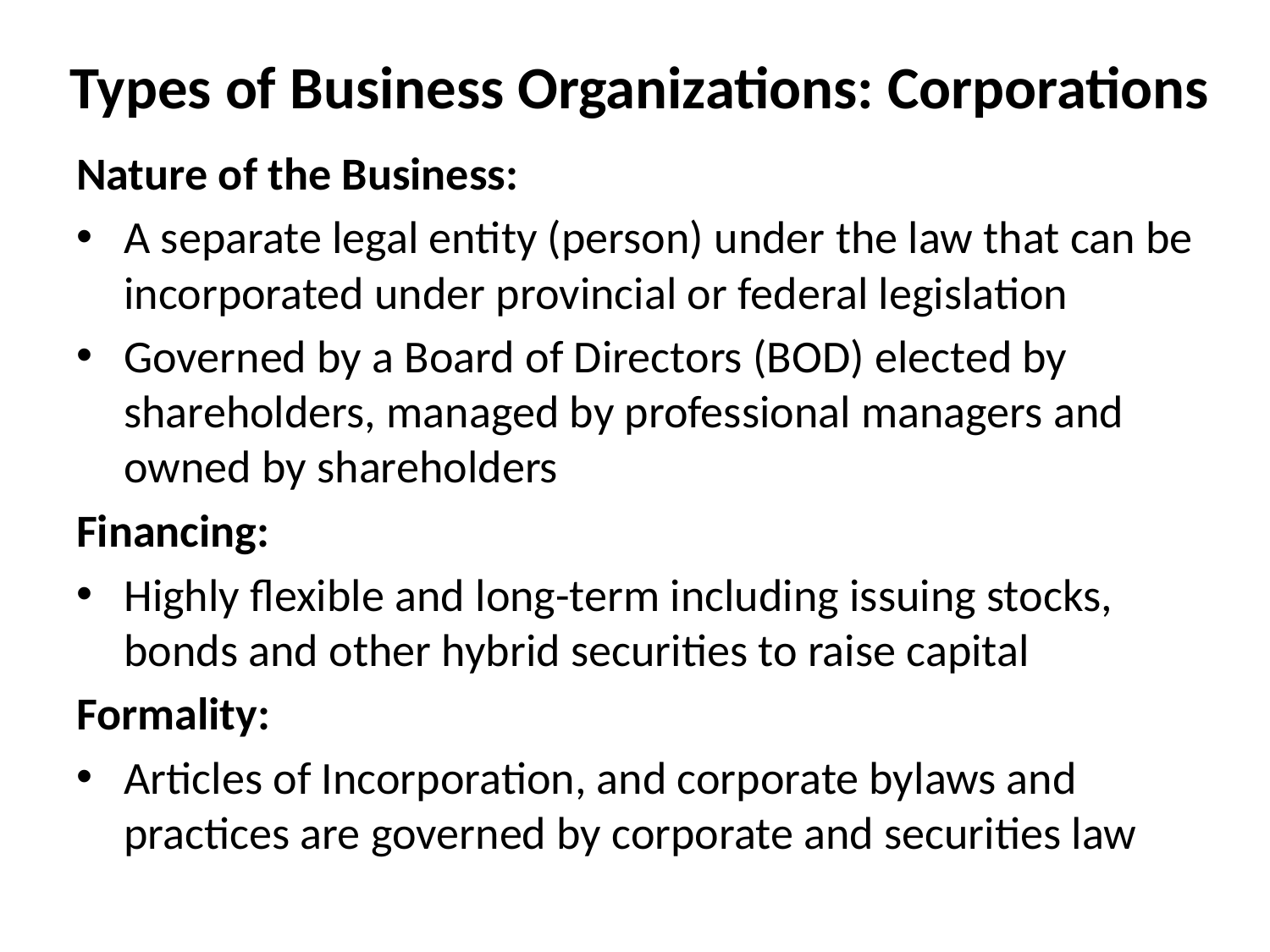

# Types of Business Organizations: Corporations
Nature of the Business:
A separate legal entity (person) under the law that can be incorporated under provincial or federal legislation
Governed by a Board of Directors (BOD) elected by shareholders, managed by professional managers and owned by shareholders
Financing:
Highly flexible and long-term including issuing stocks, bonds and other hybrid securities to raise capital
Formality:
Articles of Incorporation, and corporate bylaws and practices are governed by corporate and securities law
Booth/Cleary Introduction to Corporate Finance, Second Edition
17